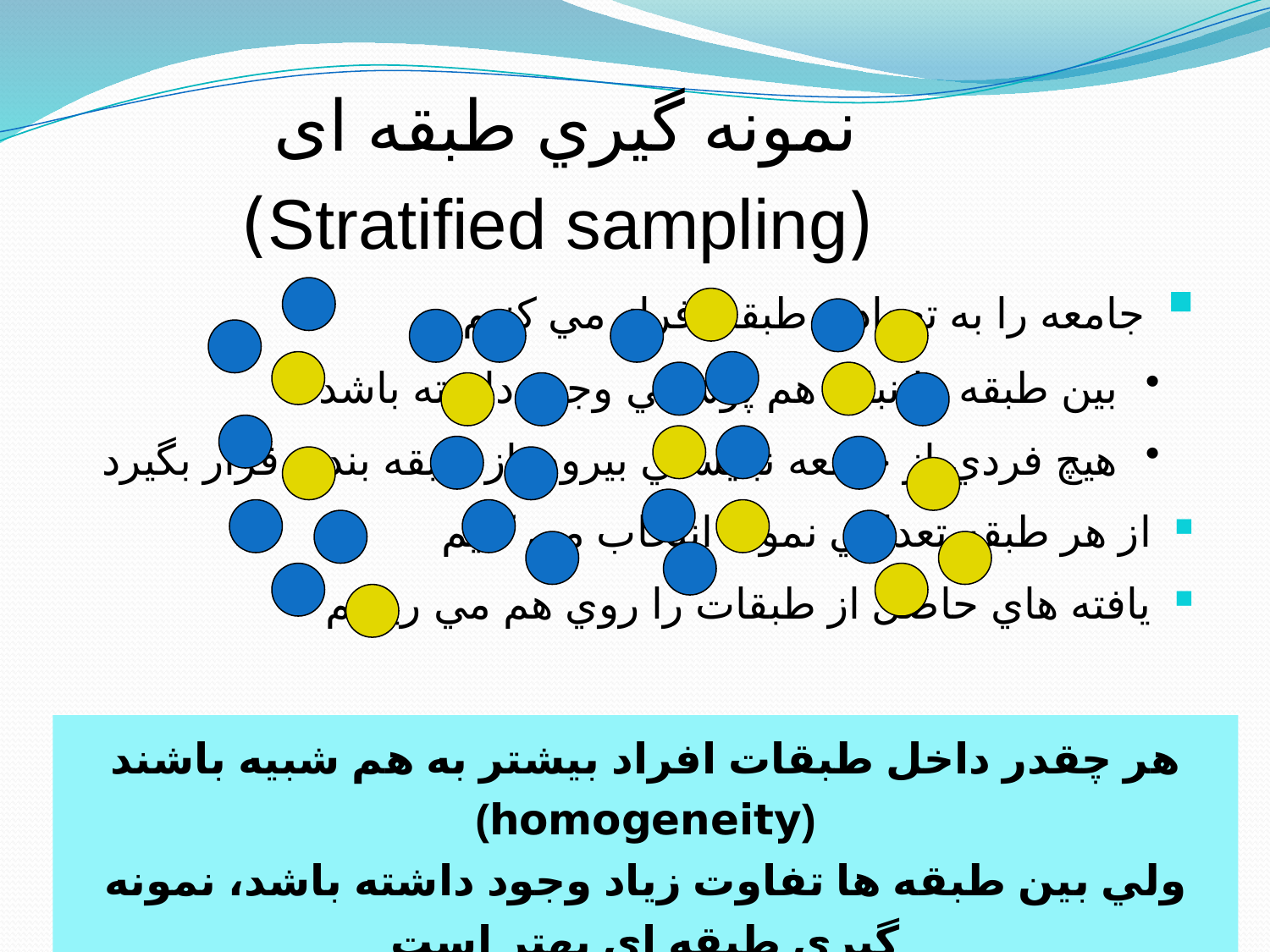

نمونه گيري طبقه ای
 (Stratified sampling)
 جامعه را به تعدادي طبقه افراز مي كنيم
 بين طبقه ها نبايد هم پوشاني وجود داشته باشد
 هيچ فردي از جامعه نبايستي بيرون از طبقه بندي قرار بگيرد
 از هر طبقه تعدادي نمونه انتخاب مي كنيم
 يافته هاي حاصل از طبقات را روي هم مي ريزيم

هر چقدر داخل طبقات افراد بيشتر به هم شبيه باشند (homogeneity)
ولي بين طبقه ها تفاوت زياد وجود داشته باشد، نمونه گيري طبقه اي بهتر است